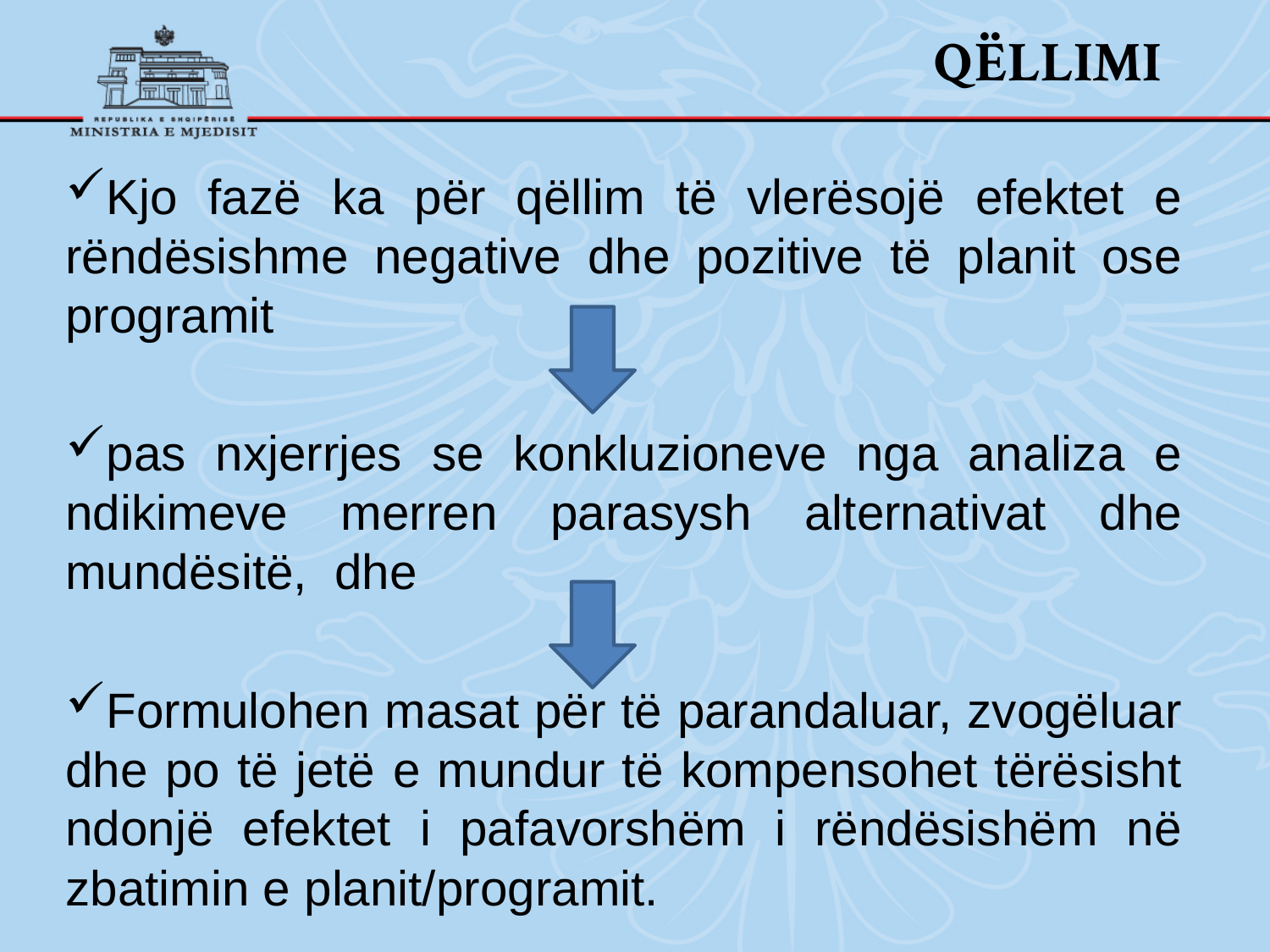

# QËLLIMI
Kjo fazë ka për qëllim të vlerësojë efektet e rëndësishme negative dhe pozitive të planit ose programit

pas nxjerrjes se konkluzioneve nga analiza e ndikimeve merren parasysh alternativat dhe mundësitë,  dhe

Formulohen masat për të parandaluar, zvogëluar dhe po të jetë e mundur të kompensohet tërësisht ndonjë efektet i pafavorshëm i rëndësishëm në zbatimin e planit/programit.